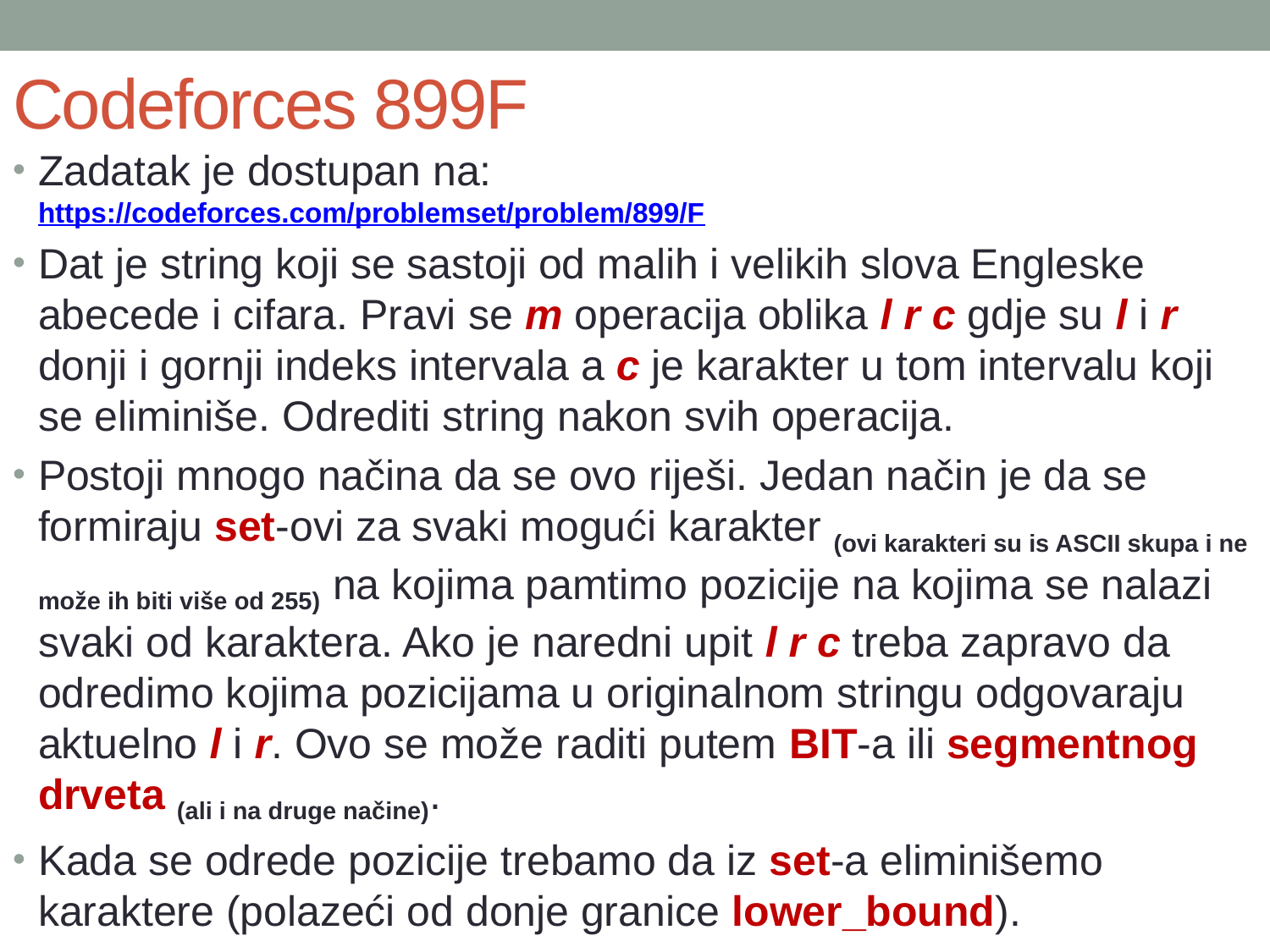

# Codeforces 899F
Zadatak je dostupan na:
https://codeforces.com/problemset/problem/899/F
Dat je string koji se sastoji od malih i velikih slova Engleske abecede i cifara. Pravi se m operacija oblika l r c gdje su l i r donji i gornji indeks intervala a c je karakter u tom intervalu koji se eliminiše. Odrediti string nakon svih operacija.
Postoji mnogo načina da se ovo riješi. Jedan način je da se formiraju set-ovi za svaki mogući karakter (ovi karakteri su is ASCII skupa i ne može ih biti više od 255) na kojima pamtimo pozicije na kojima se nalazi svaki od karaktera. Ako je naredni upit l r c treba zapravo da odredimo kojima pozicijama u originalnom stringu odgovaraju aktuelno l i r. Ovo se može raditi putem BIT-a ili segmentnog drveta (ali i na druge načine).
Kada se odrede pozicije trebamo da iz set-a eliminišemo karaktere (polazeći od donje granice lower_bound).